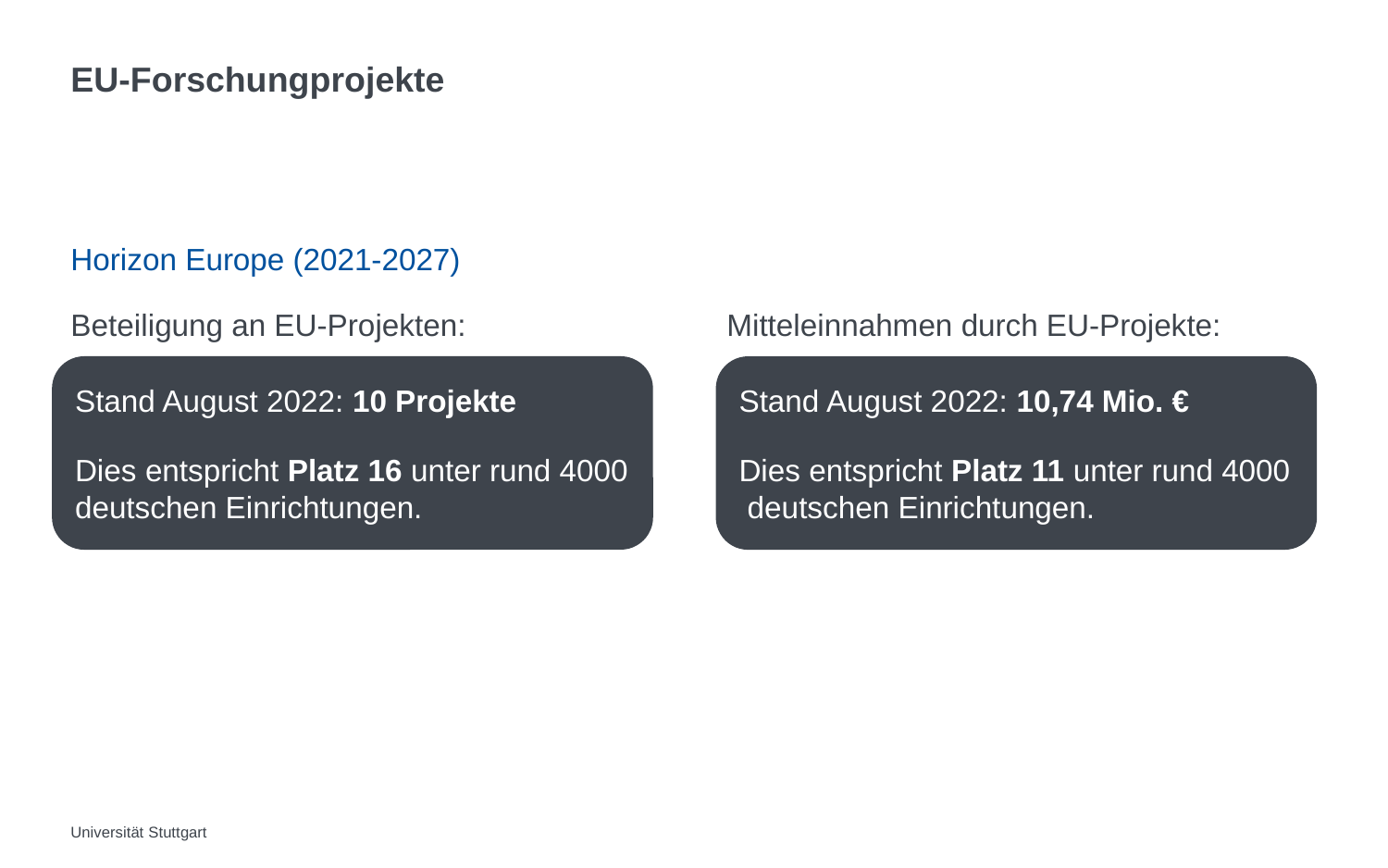

# EU-Forschungprojekte
Horizon Europe (2021-2027)
Beteiligung an EU-Projekten:
Mitteleinnahmen durch EU-Projekte:
Stand August 2022: 10 Projekte

Dies entspricht Platz 16 unter rund 4000 deutschen Einrichtungen.
Stand August 2022: 10,74 Mio. €

Dies entspricht Platz 11 unter rund 4000  deutschen Einrichtungen.
Universität Stuttgart